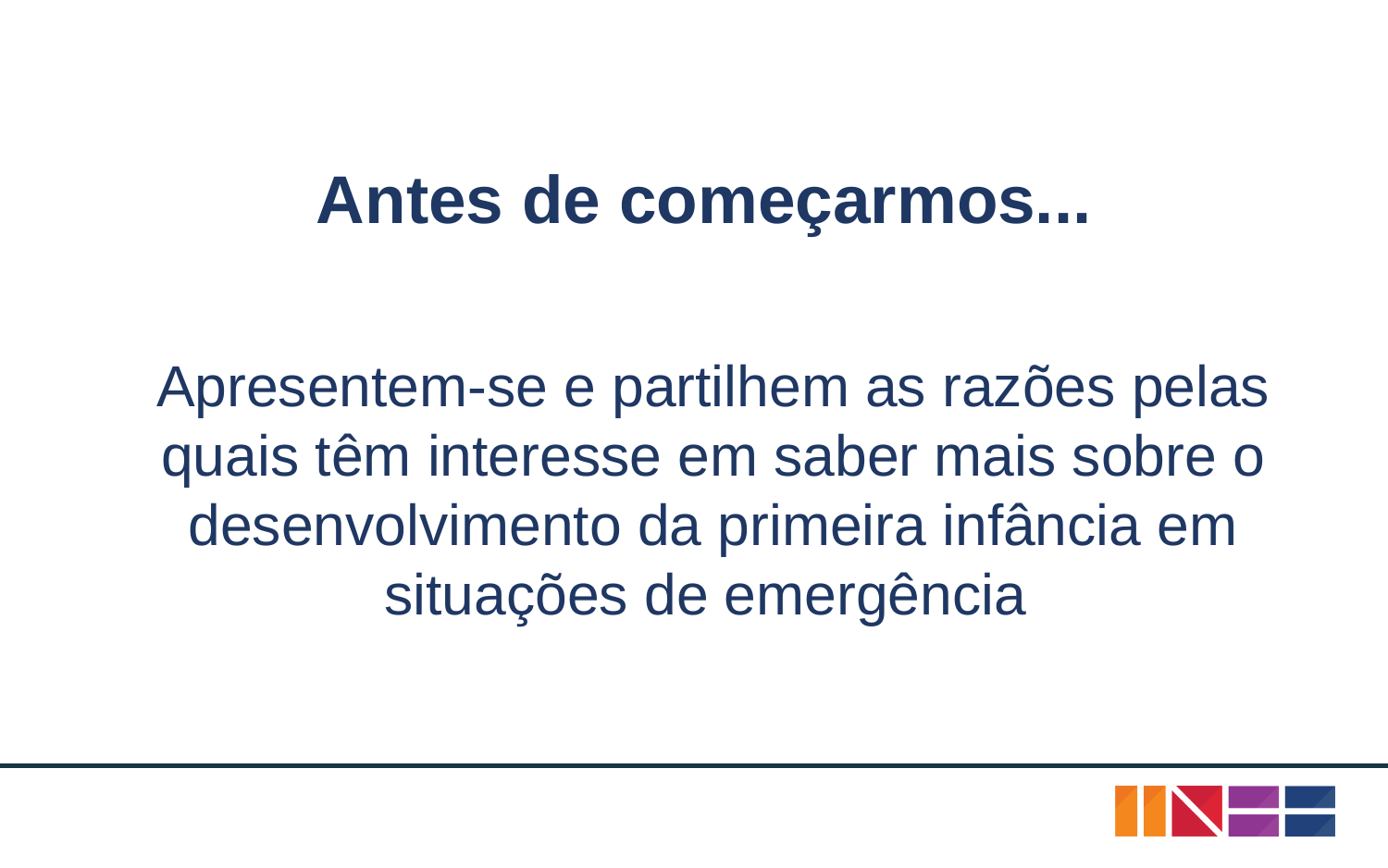

Antes de começarmos...

Apresentem-se e partilhem as razões pelas quais têm interesse em saber mais sobre o desenvolvimento da primeira infância em situações de emergência